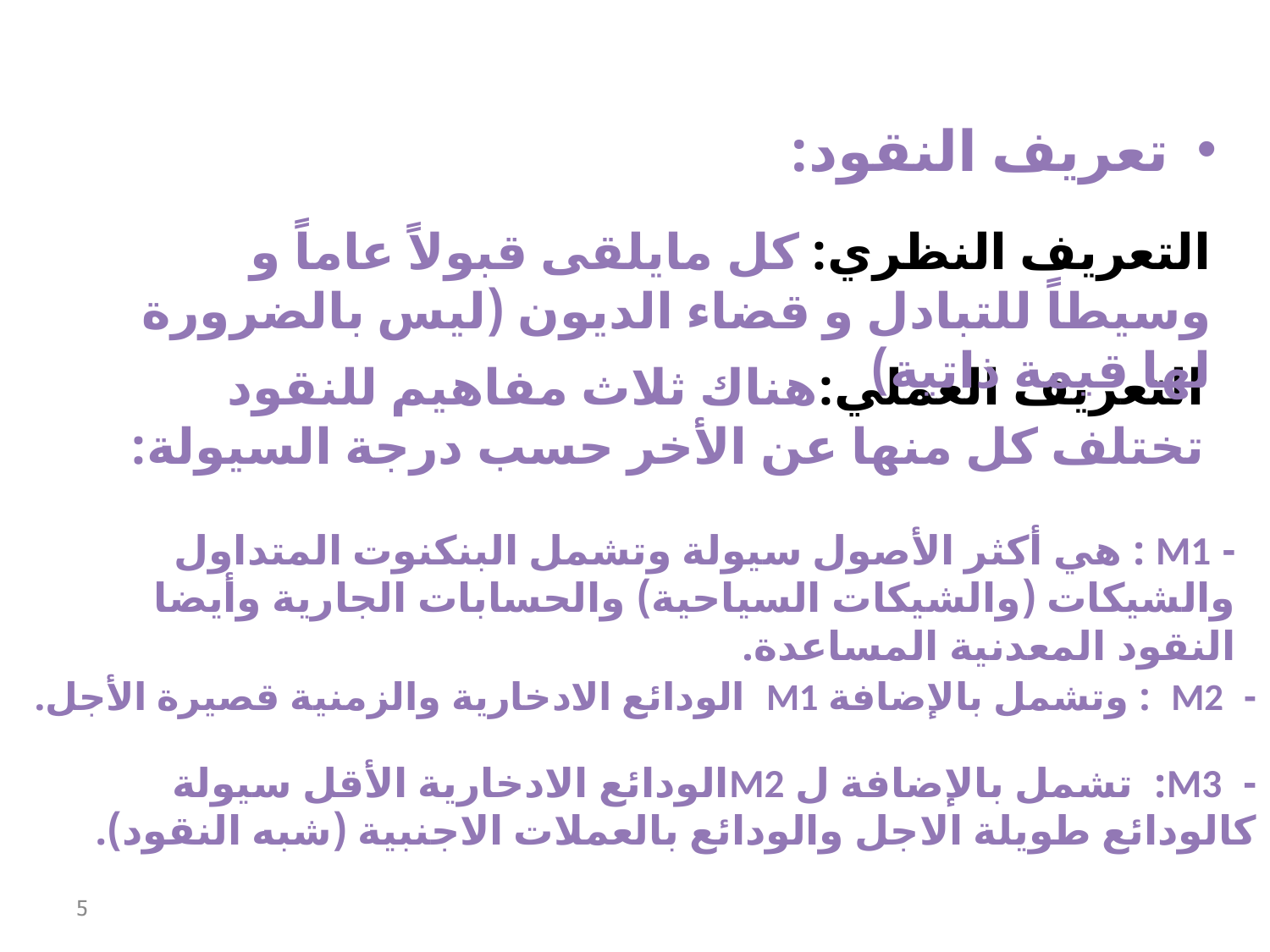

تعريف النقود:
التعريف النظري: كل مايلقى قبولاً عاماً و وسيطاً للتبادل و قضاء الديون (ليس بالضرورة لها قيمة ذاتية)

التعريف العملي:هناك ثلاث مفاهيم للنقود تختلف كل منها عن الأخر حسب درجة السيولة:

	- M1 : هي أكثر الأصول سيولة وتشمل البنكنوت المتداول 	والشيكات (والشيكات السياحية) والحسابات الجارية وأيضا النقود المعدنية المساعدة.
	-  M2  : وتشمل بالإضافة M1  الودائع الادخارية والزمنية قصيرة الأجل.
	-  M3:  تشمل بالإضافة ل M2الودائع الادخارية الأقل سيولة 	كالودائع طويلة الاجل والودائع بالعملات الاجنبية (شبه النقود).
5